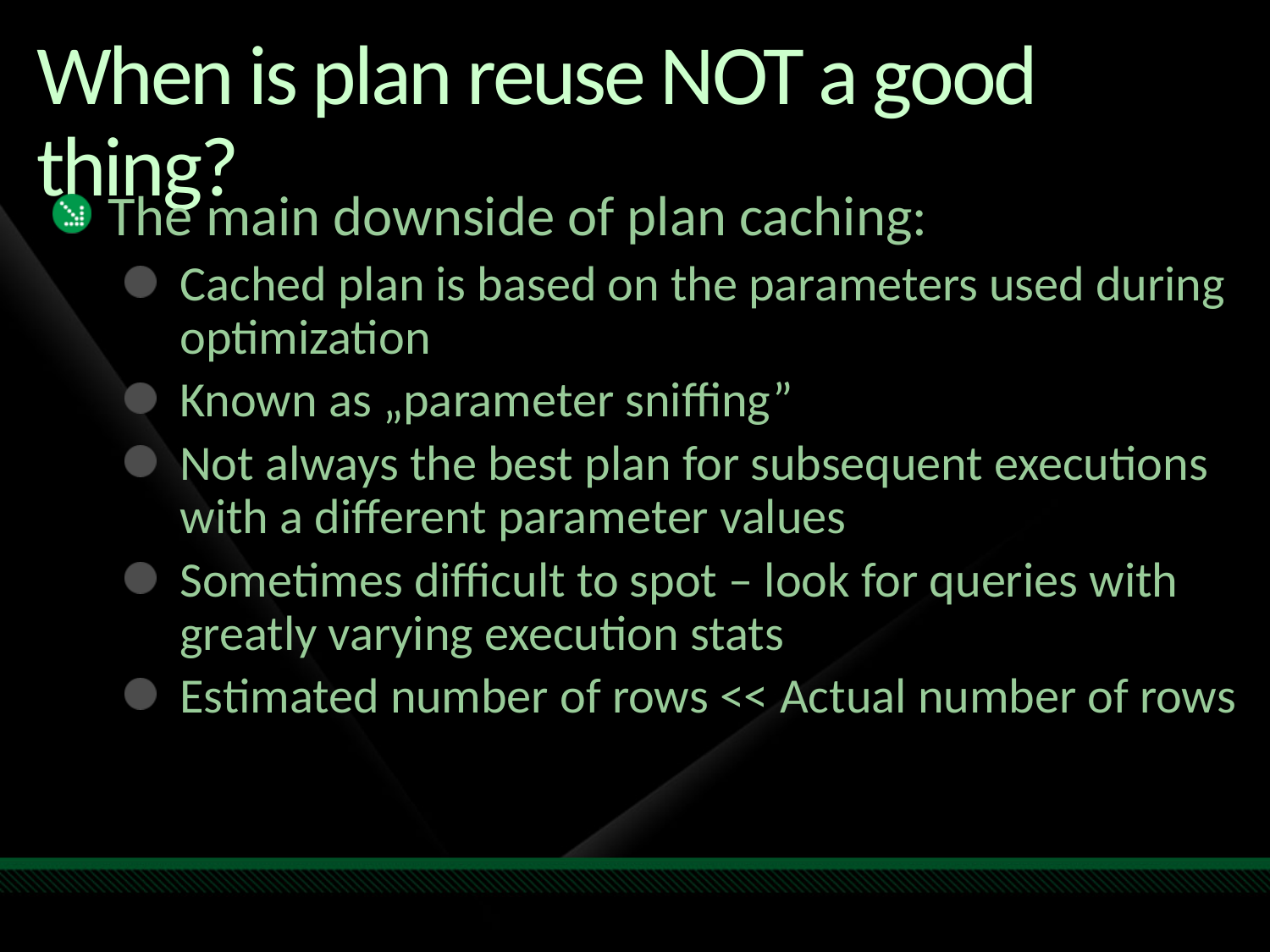

# When is plan reuse NOT a good thing?
The main downside of plan caching:
Cached plan is based on the parameters used during optimization
Known as „parameter sniffing”
Not always the best plan for subsequent executions with a different parameter values
Sometimes difficult to spot – look for queries with greatly varying execution stats
Estimated number of rows << Actual number of rows